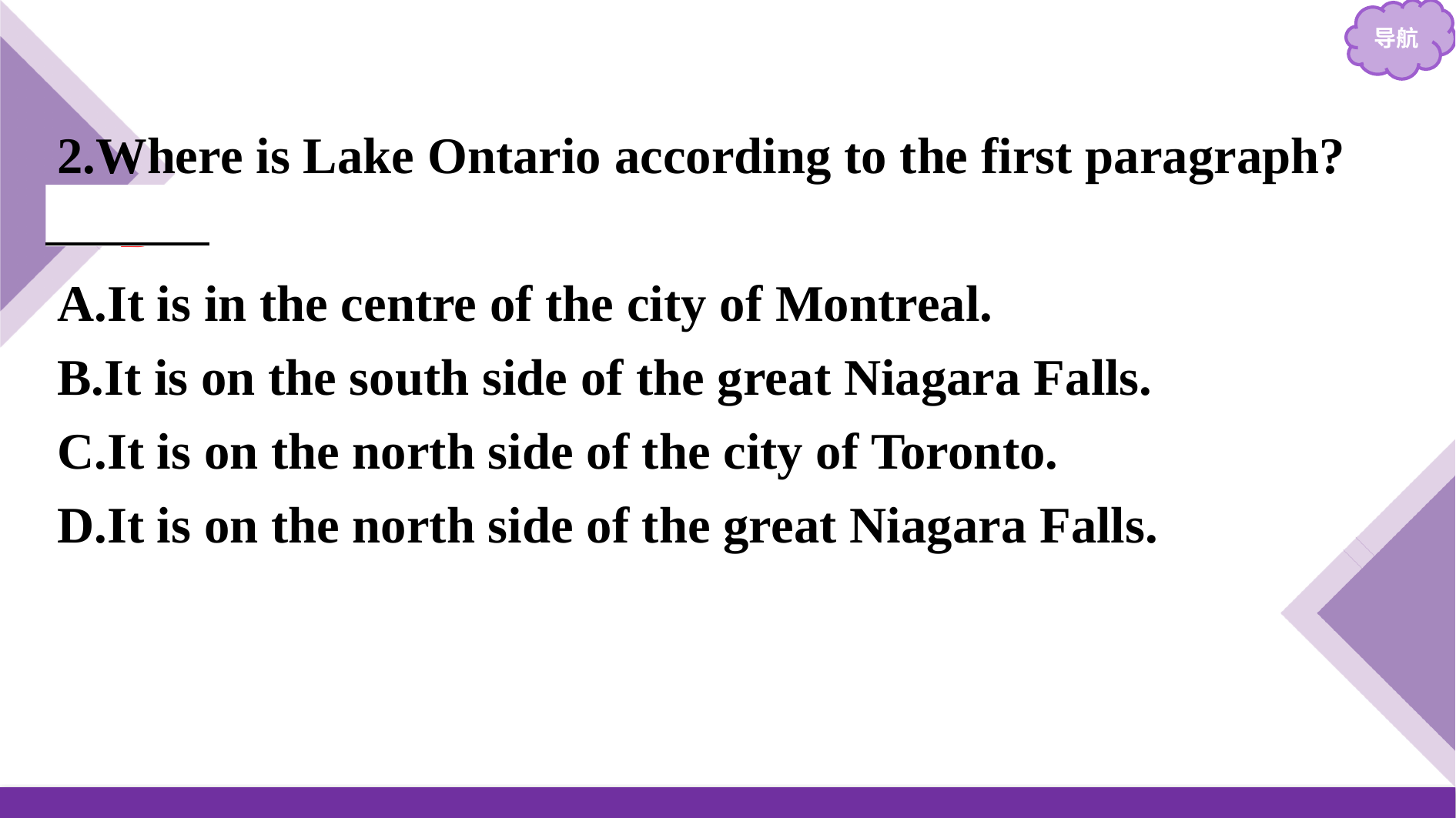

2.Where is Lake Ontario according to the first paragraph?
　D
A.It is in the centre of the city of Montreal.
B.It is on the south side of the great Niagara Falls.
C.It is on the north side of the city of Toronto.
D.It is on the north side of the great Niagara Falls.